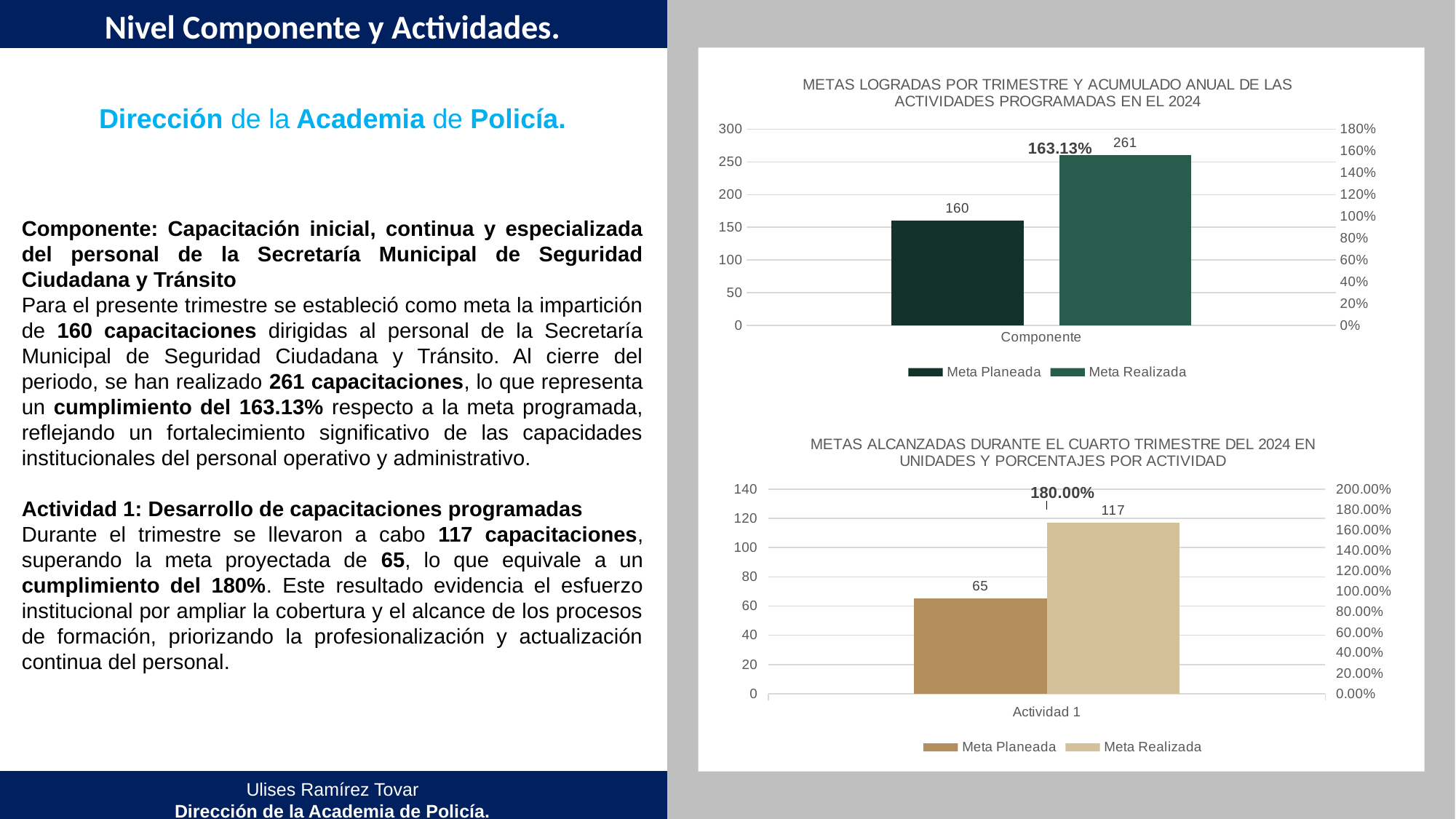

Nivel Componente y Actividades.

### Chart: METAS LOGRADAS POR TRIMESTRE Y ACUMULADO ANUAL DE LAS ACTIVIDADES PROGRAMADAS EN EL 2024

| Category | Meta Planeada | Meta Realizada |  |
|---|---|---|---|
| Componente | 160.0 | 261.0 | 1.63125 |
Dirección de la Academia de Policía.
Componente: Capacitación inicial, continua y especializada del personal de la Secretaría Municipal de Seguridad Ciudadana y Tránsito
Para el presente trimestre se estableció como meta la impartición de 160 capacitaciones dirigidas al personal de la Secretaría Municipal de Seguridad Ciudadana y Tránsito. Al cierre del periodo, se han realizado 261 capacitaciones, lo que representa un cumplimiento del 163.13% respecto a la meta programada, reflejando un fortalecimiento significativo de las capacidades institucionales del personal operativo y administrativo.

Actividad 1: Desarrollo de capacitaciones programadas
Durante el trimestre se llevaron a cabo 117 capacitaciones, superando la meta proyectada de 65, lo que equivale a un cumplimiento del 180%. Este resultado evidencia el esfuerzo institucional por ampliar la cobertura y el alcance de los procesos de formación, priorizando la profesionalización y actualización continua del personal.

### Chart: METAS ALCANZADAS DURANTE EL CUARTO TRIMESTRE DEL 2024 EN UNIDADES Y PORCENTAJES POR ACTIVIDAD

| Category | Meta Planeada | Meta Realizada |  |
|---|---|---|---|
| Actividad 1 | 65.0 | 117.0 | 1.8 |
Ulises Ramírez Tovar
Dirección de la Academia de Policía.